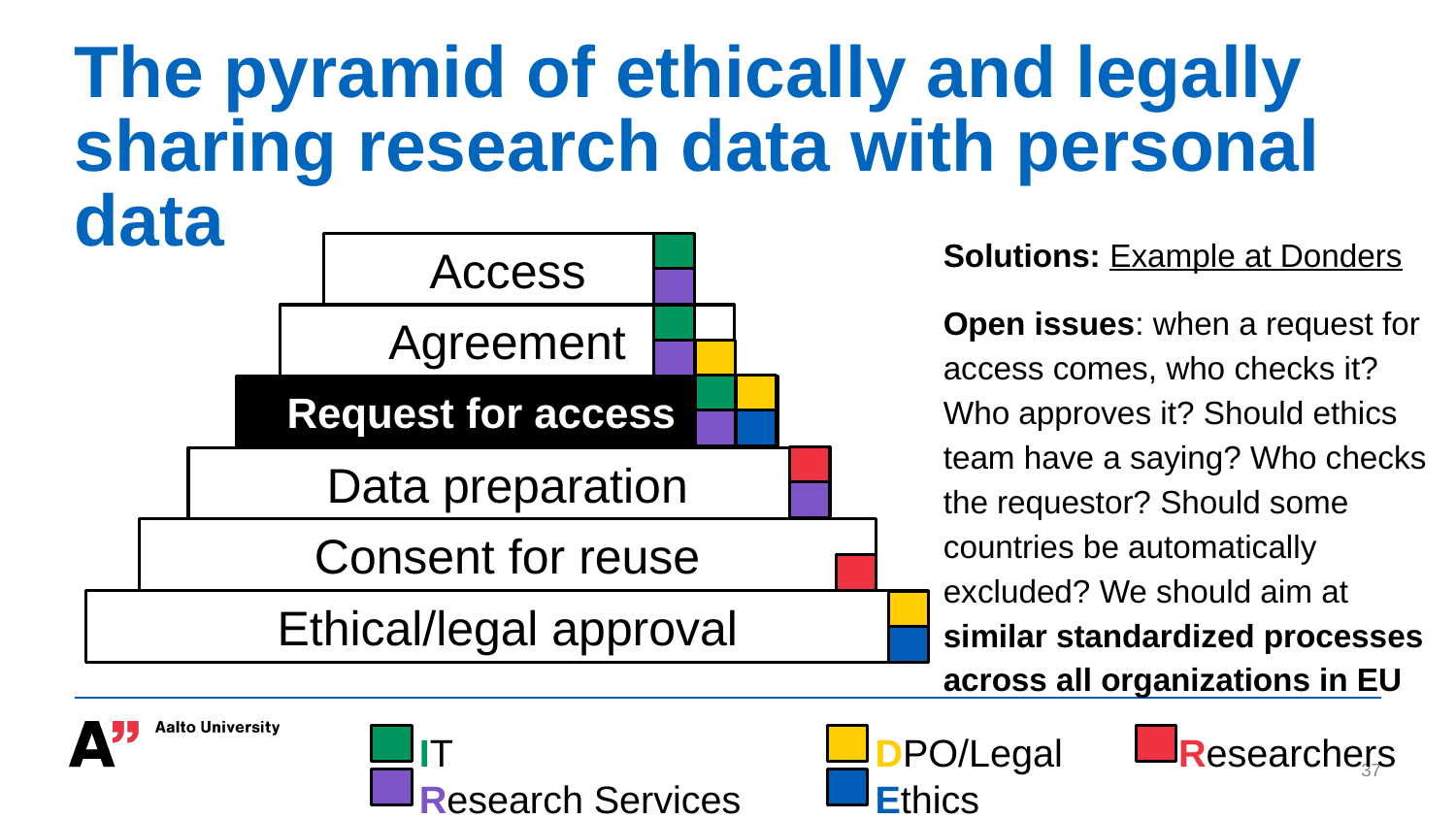

# The pyramid of ethically and legally sharing research data with personal data
Solutions: Example at Donders
Open issues: when a request for access comes, who checks it? Who approves it? Should ethics team have a saying? Who checks the requestor? Should some countries be automatically excluded? We should aim at similar standardized processes across all organizations in EU
Access
Agreement
   Request for access
Data preparation
Consent for reuse
Ethical/legal approval

IT
Research Services
DPO/Legal
Ethics
Researchers

37